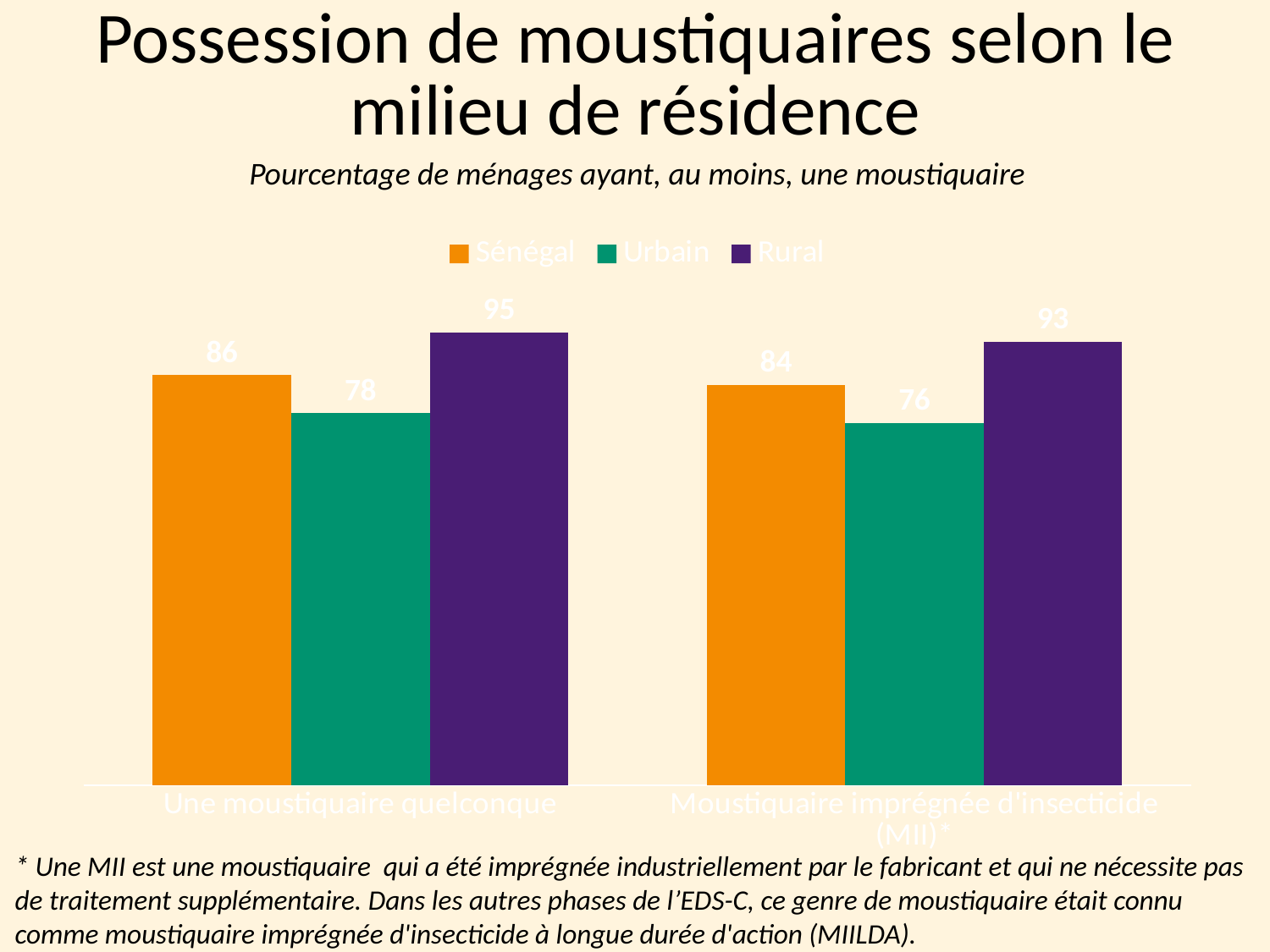

# Possession de moustiquaires selon le milieu de résidence
Pourcentage de ménages ayant, au moins, une moustiquaire

### Chart

| Category | Sénégal | Urbain | Rural |
|---|---|---|---|
| Une moustiquaire quelconque | 86.0 | 78.0 | 95.0 |
| Moustiquaire imprégnée d'insecticide (MII)* | 84.0 | 76.0 | 93.0 |
* Une MII est une moustiquaire  qui a été imprégnée industriellement par le fabricant et qui ne nécessite pas de traitement supplémentaire. Dans les autres phases de l’EDS-C, ce genre de moustiquaire était connu comme moustiquaire imprégnée d'insecticide à longue durée d'action (MIILDA).